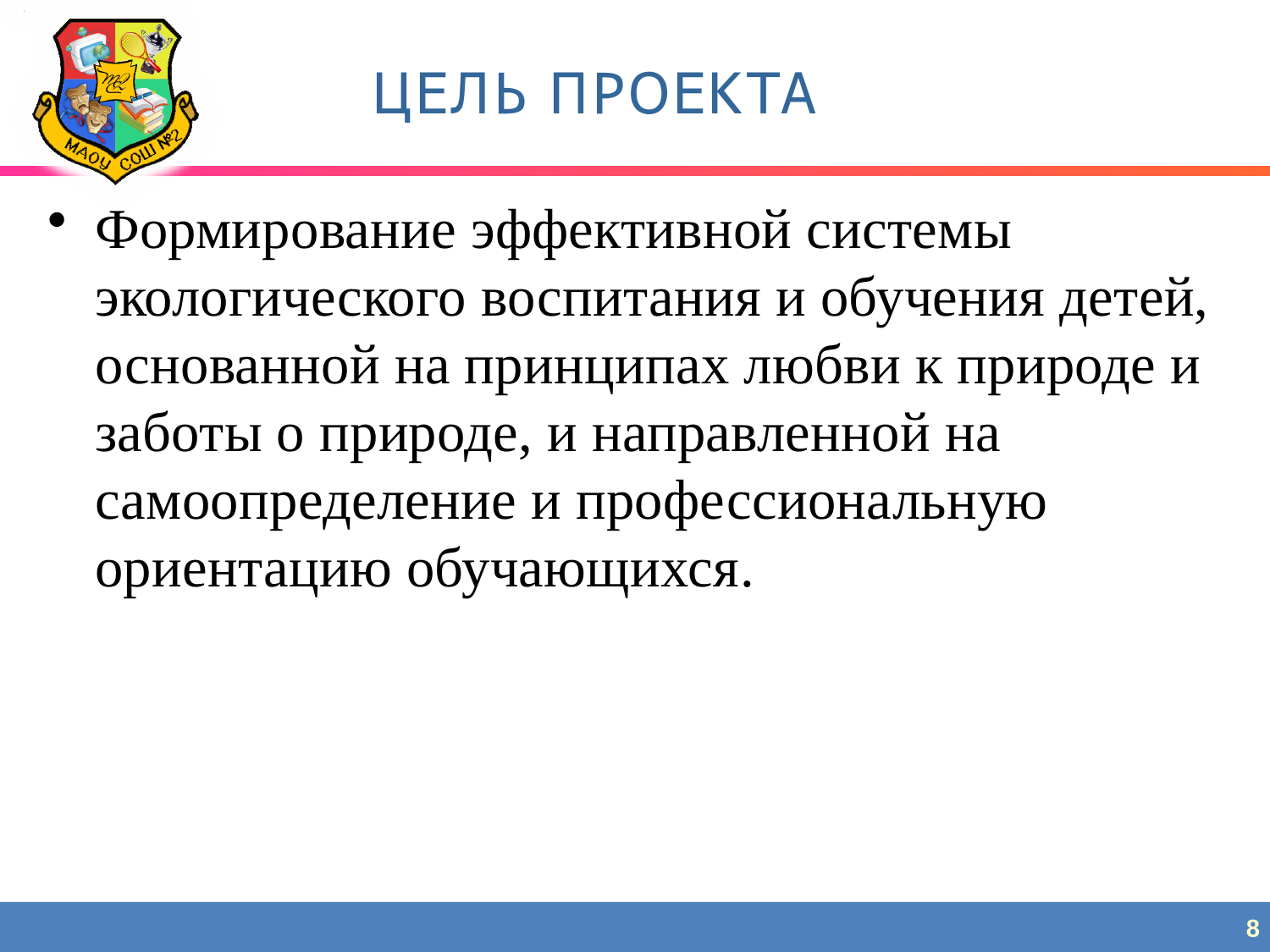

# ЦЕЛЬ ПРОЕКТА
Формирование эффективной системы экологического воспитания и обучения детей, основанной на принципах любви к природе и заботы о природе, и направленной на самоопределение и профессиональную ориентацию обучающихся.
8